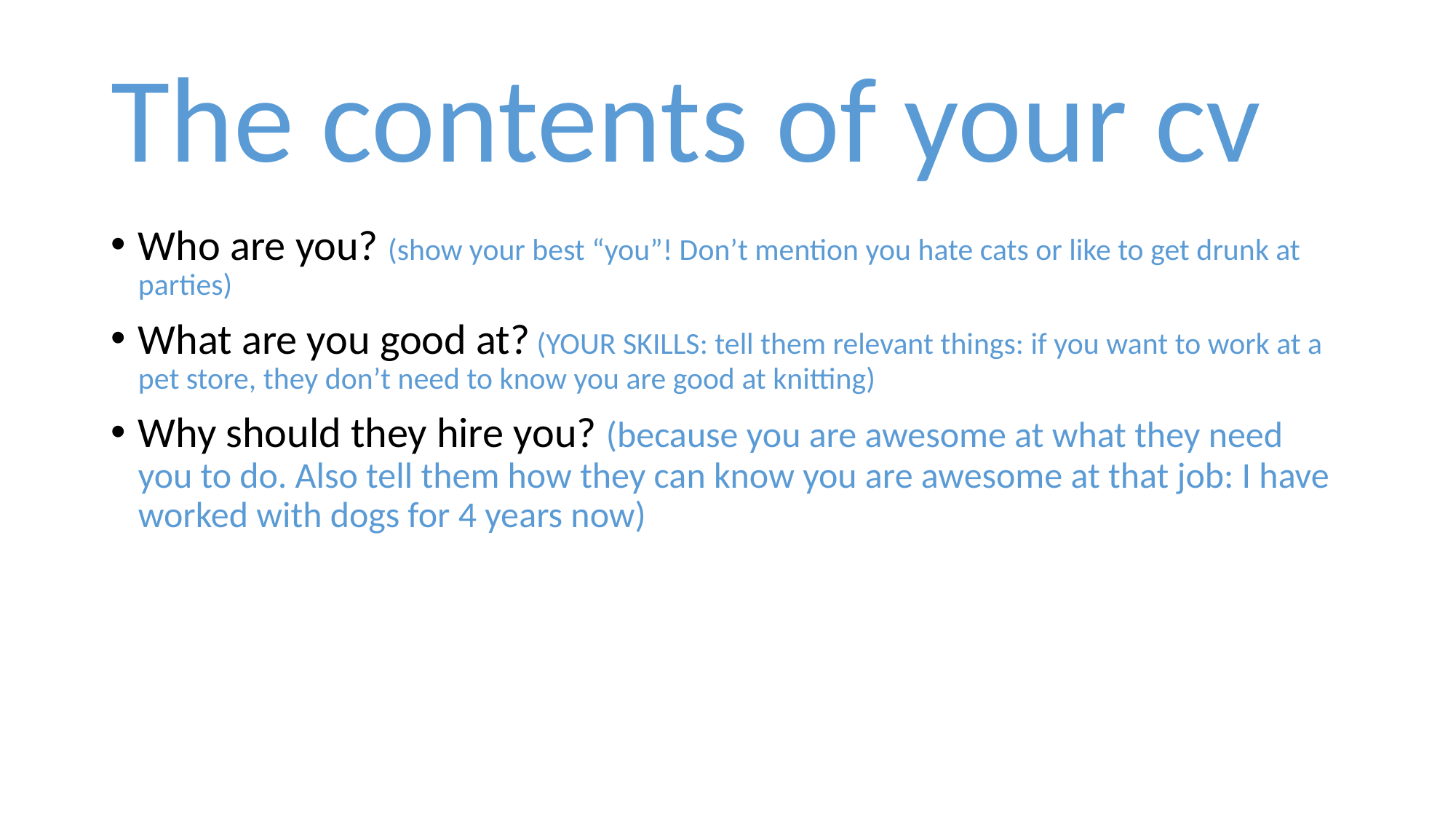

# The contents of your cv
Who are you? (show your best “you”! Don’t mention you hate cats or like to get drunk at parties)
What are you good at? (YOUR SKILLS: tell them relevant things: if you want to work at a pet store, they don’t need to know you are good at knitting)
Why should they hire you? (because you are awesome at what they need you to do. Also tell them how they can know you are awesome at that job: I have worked with dogs for 4 years now)